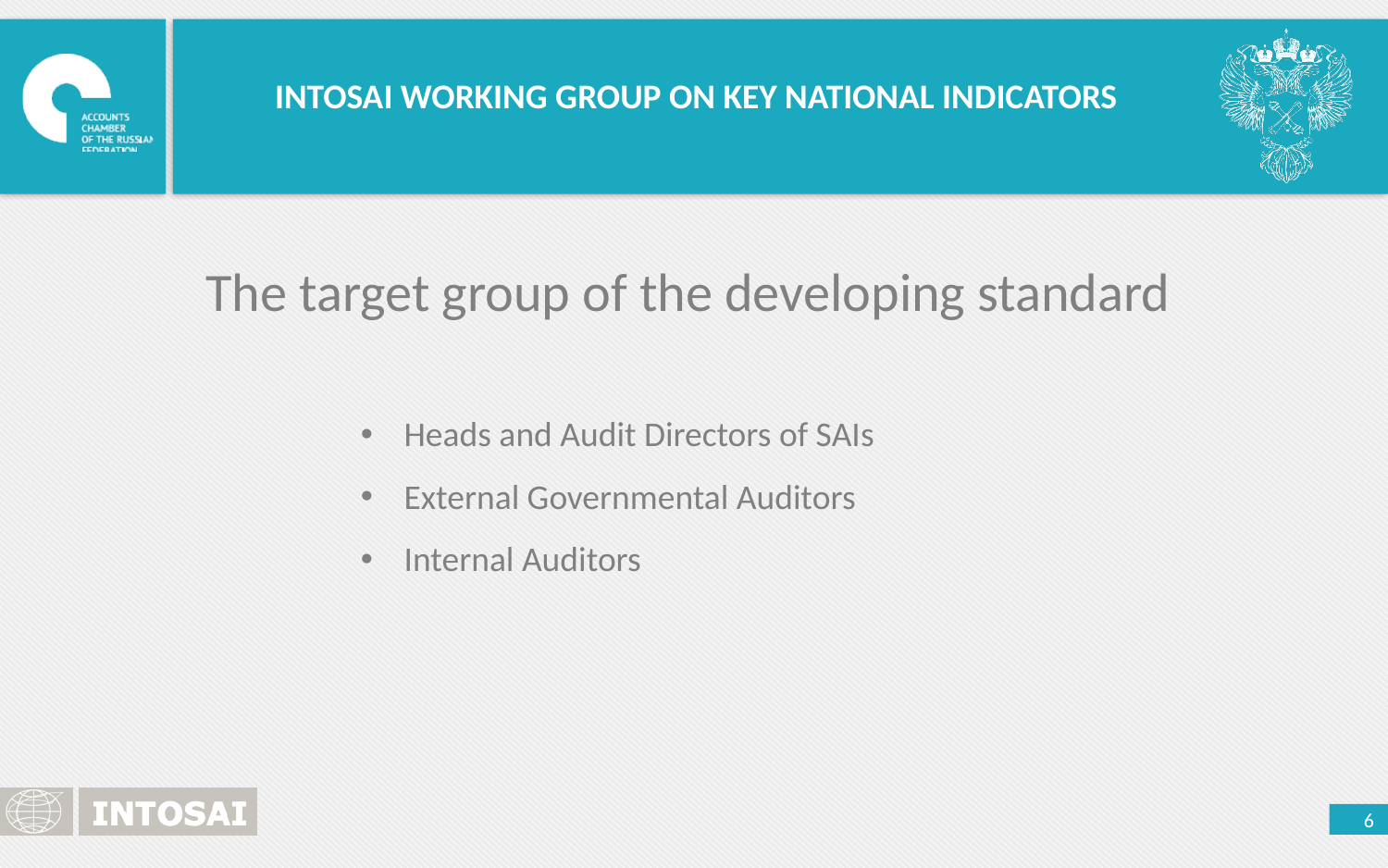

INTOSAI WORKING GROUP ON KEY NATIONAL INDICATORS
The target group of the developing standard

Heads and Audit Directors of SAIs
External Governmental Auditors
Internal Auditors